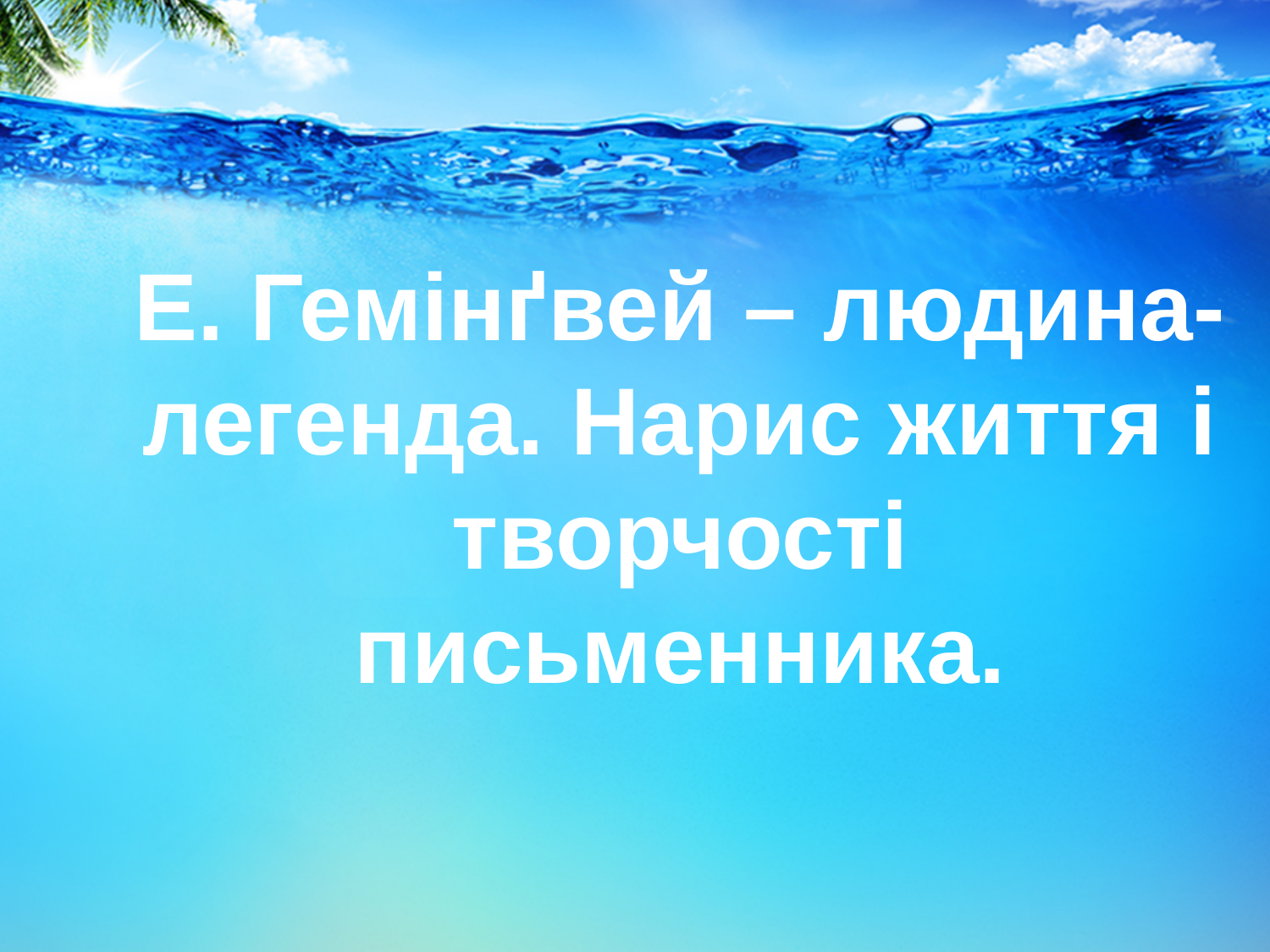

# Е. Гемінґвей – людина-легенда. Нарис життя і творчості письменника.